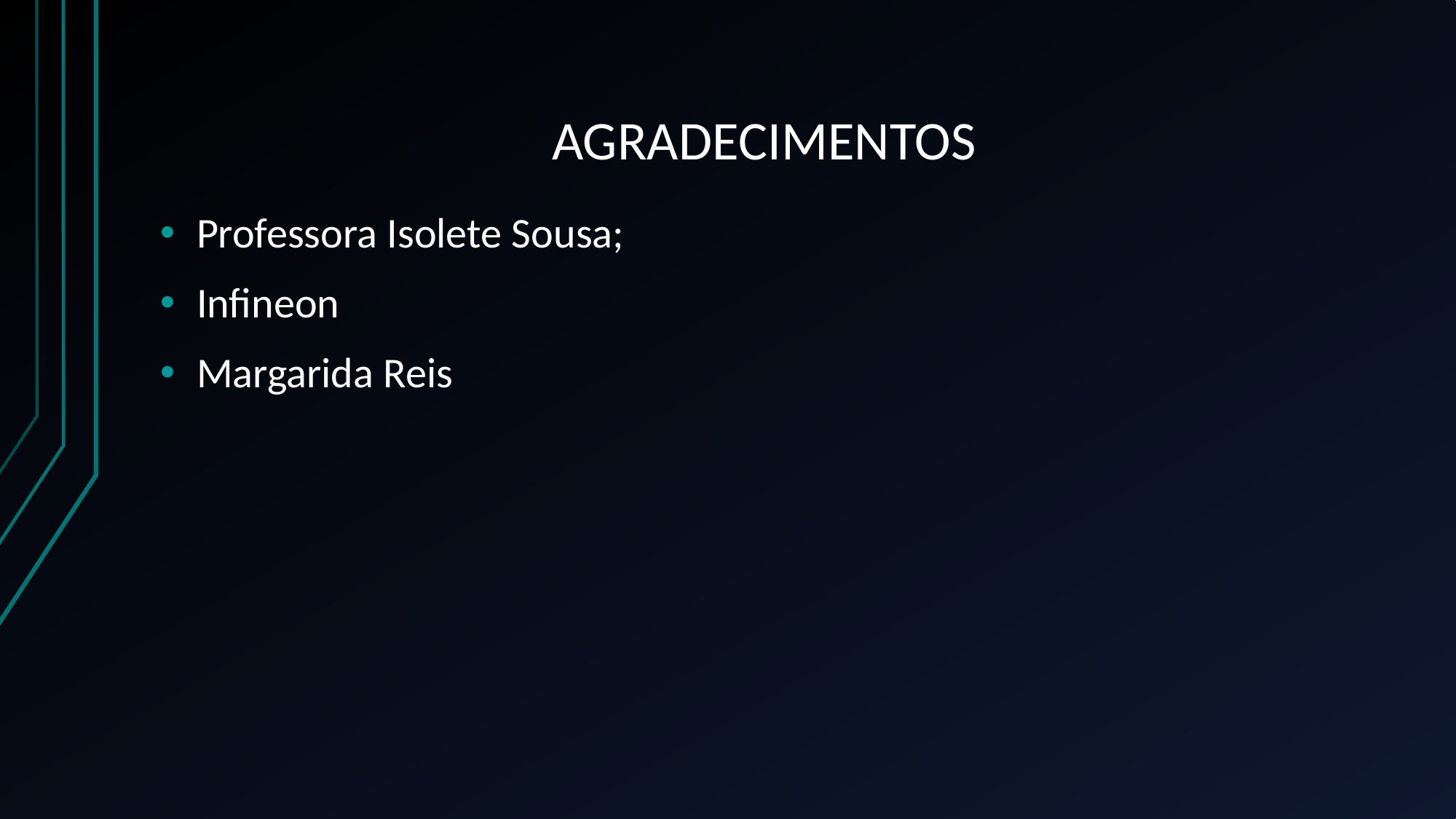

# AGRADECIMENTOS
Professora Isolete Sousa;
Infineon
Margarida Reis